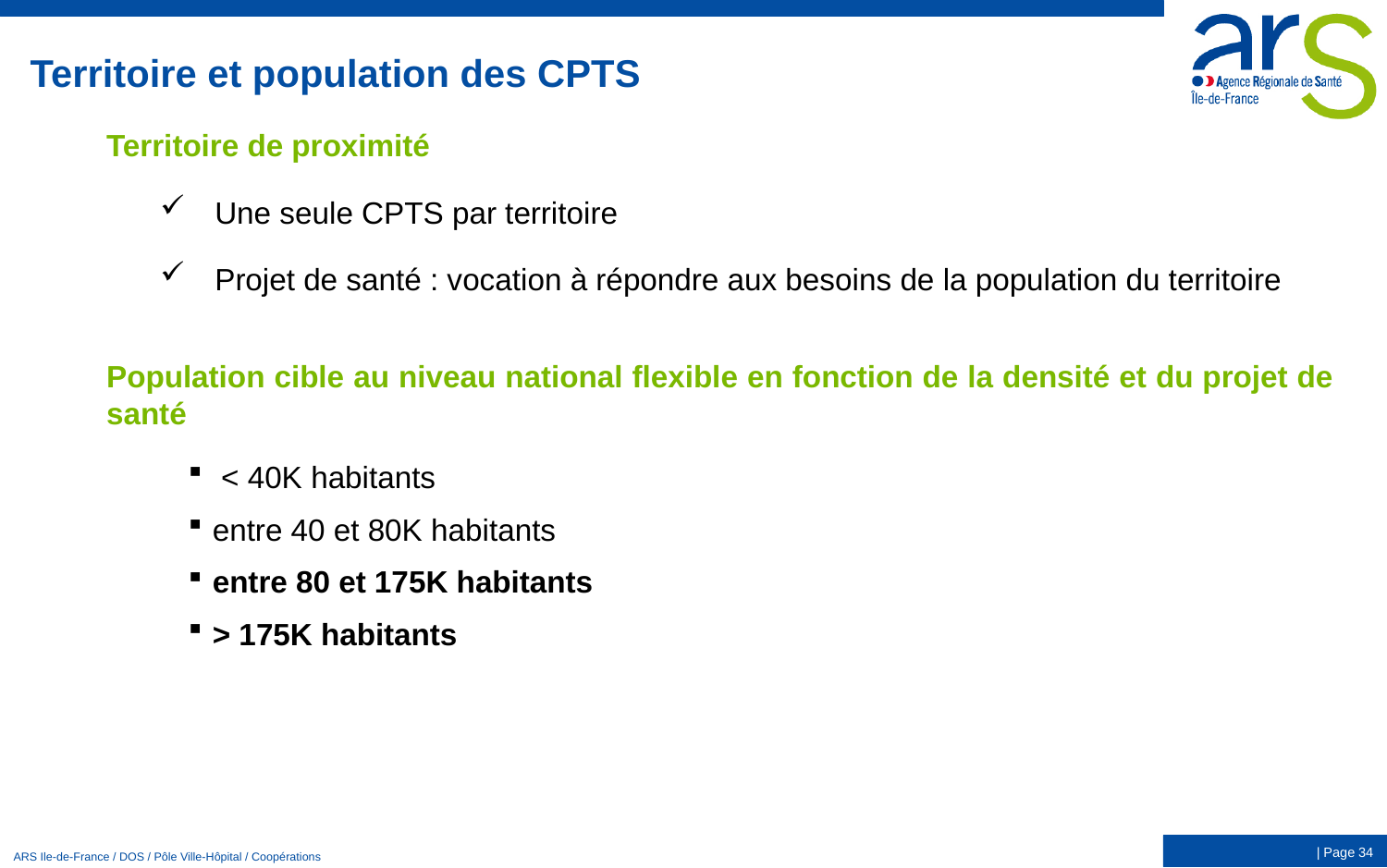

# Territoire et population des CPTS
Territoire de proximité
Une seule CPTS par territoire
Projet de santé : vocation à répondre aux besoins de la population du territoire

Population cible au niveau national flexible en fonction de la densité et du projet de santé
 < 40K habitants
entre 40 et 80K habitants
entre 80 et 175K habitants
> 175K habitants